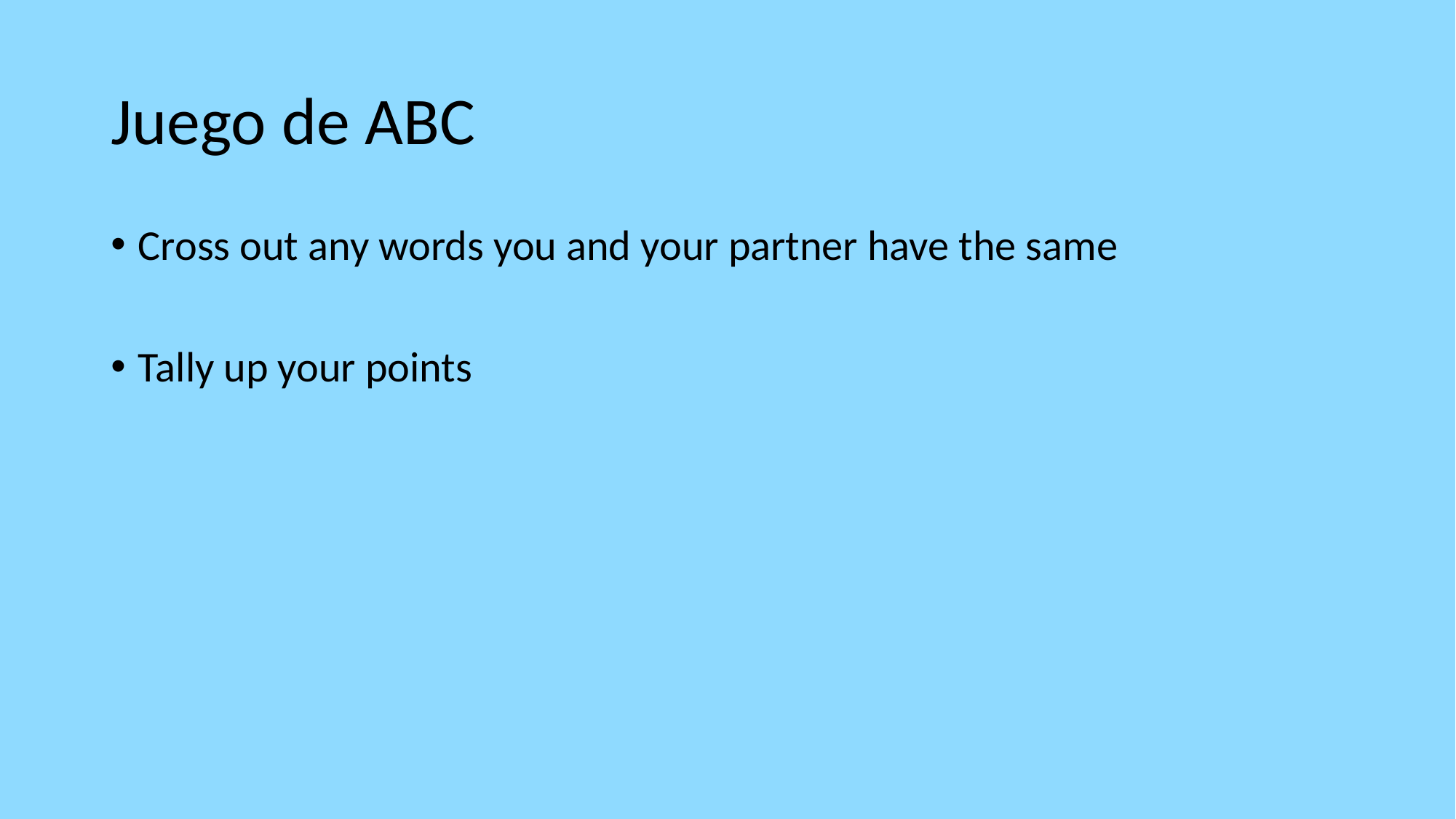

# Juego de ABC
Cross out any words you and your partner have the same

Tally up your points